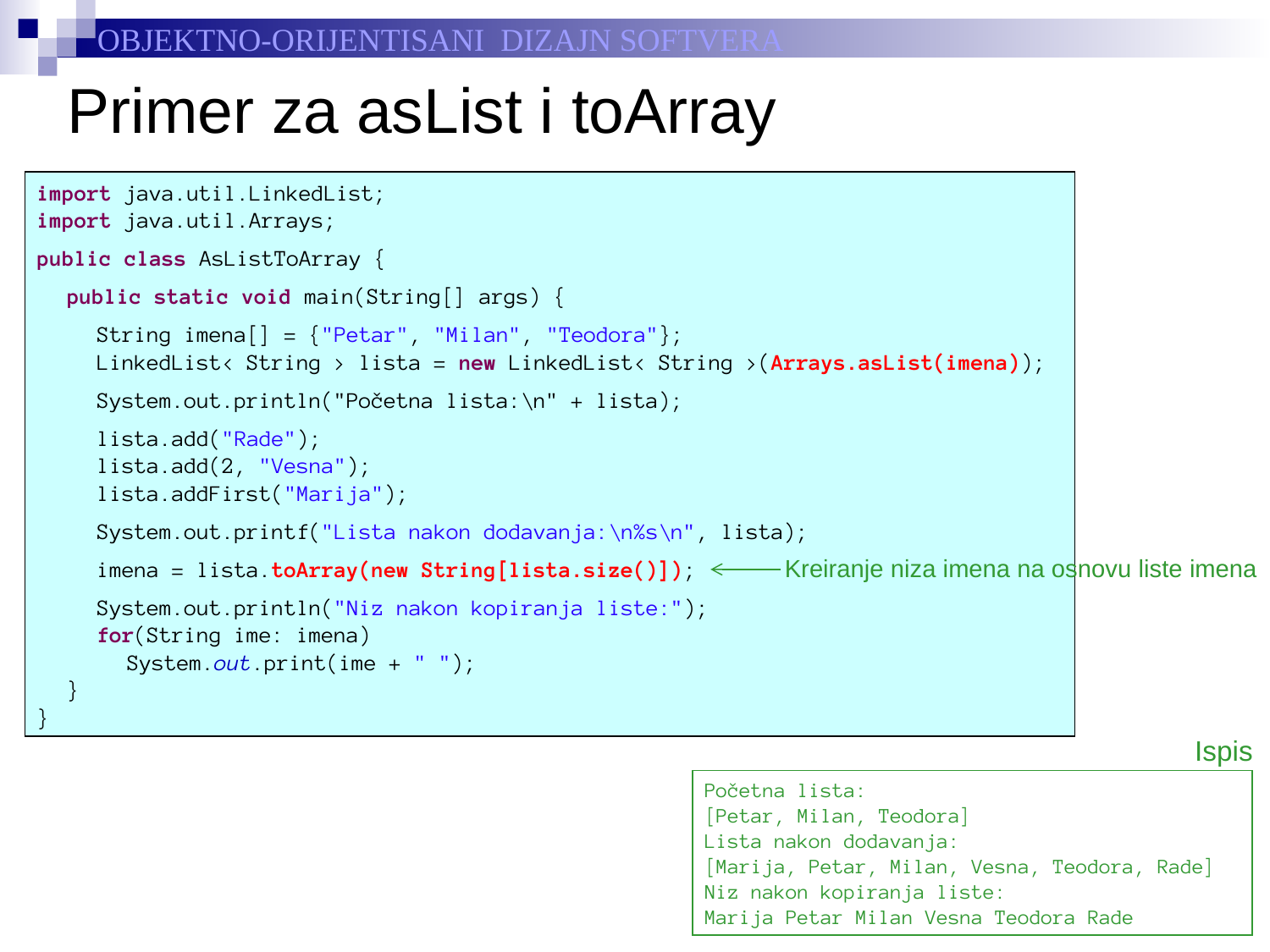

# Primer za asList i toArray
import java.util.LinkedList;
import java.util.Arrays;
public class AsListToArray {
	public static void main(String[] args) {
		String imena[] = {"Petar", "Milan", "Teodora"};
		LinkedList< String > lista = new LinkedList< String >(Arrays.asList(imena));
		System.out.println("Početna lista:\n" + lista);
		lista.add("Rade");
		lista.add(2, "Vesna");
		lista.addFirst("Marija");
		System.out.printf("Lista nakon dodavanja:\n%s\n", lista);
		imena = lista.toArray(new String[lista.size()]);
		System.out.println("Niz nakon kopiranja liste:");
		for(String ime: imena)
			System.out.print(ime + " ");
	}
}
Kreiranje niza imena na osnovu liste imena
Ispis
Početna lista:
[Petar, Milan, Teodora]
Lista nakon dodavanja:
[Marija, Petar, Milan, Vesna, Teodora, Rade]
Niz nakon kopiranja liste:
Marija Petar Milan Vesna Teodora Rade
37